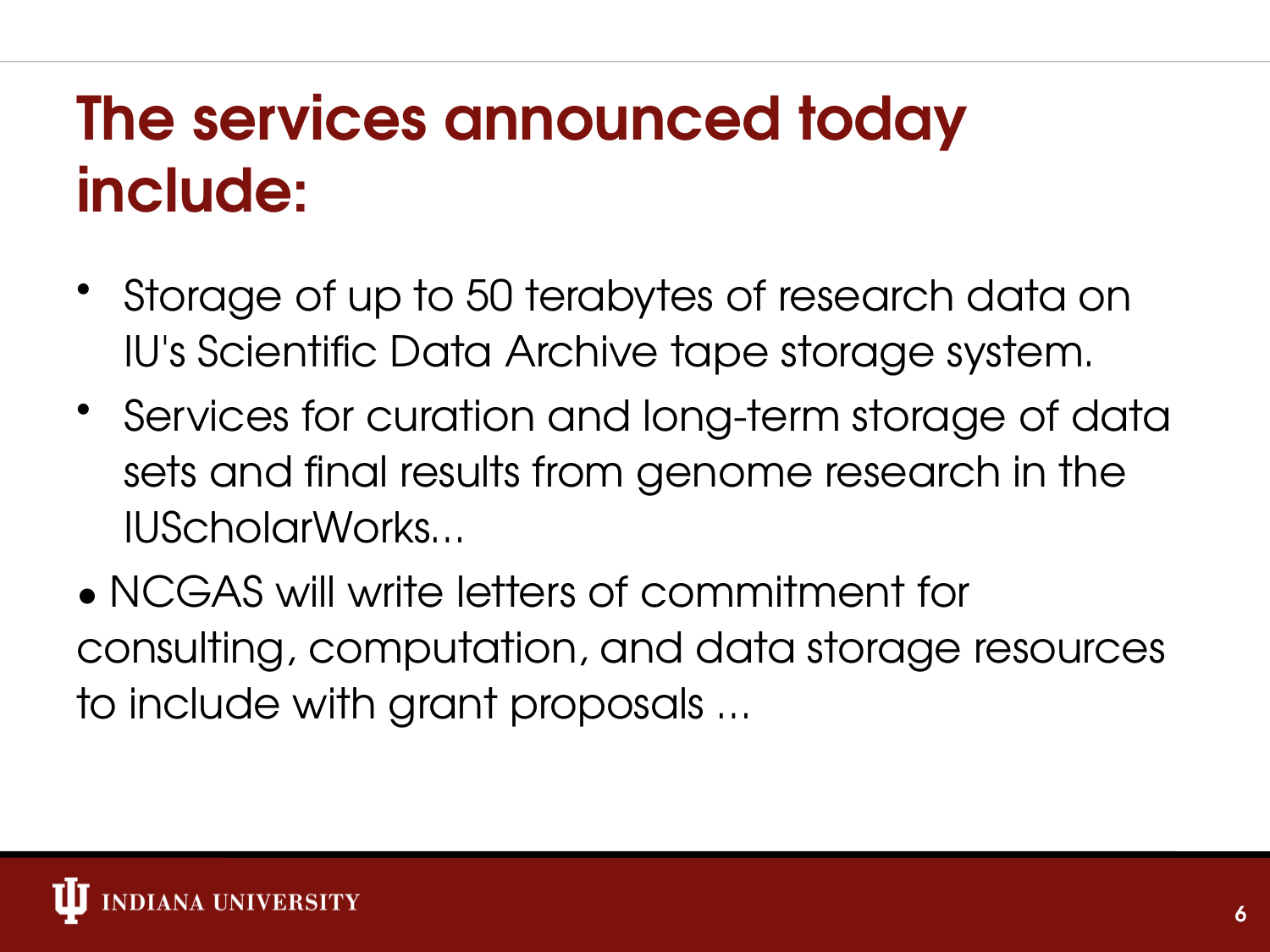

# The services announced today include:
Storage of up to 50 terabytes of research data on IU's Scientific Data Archive tape storage system.
Services for curation and long-term storage of data sets and final results from genome research in the IUScholarWorks…
• NCGAS will write letters of commitment for consulting, computation, and data storage resources to include with grant proposals …

6